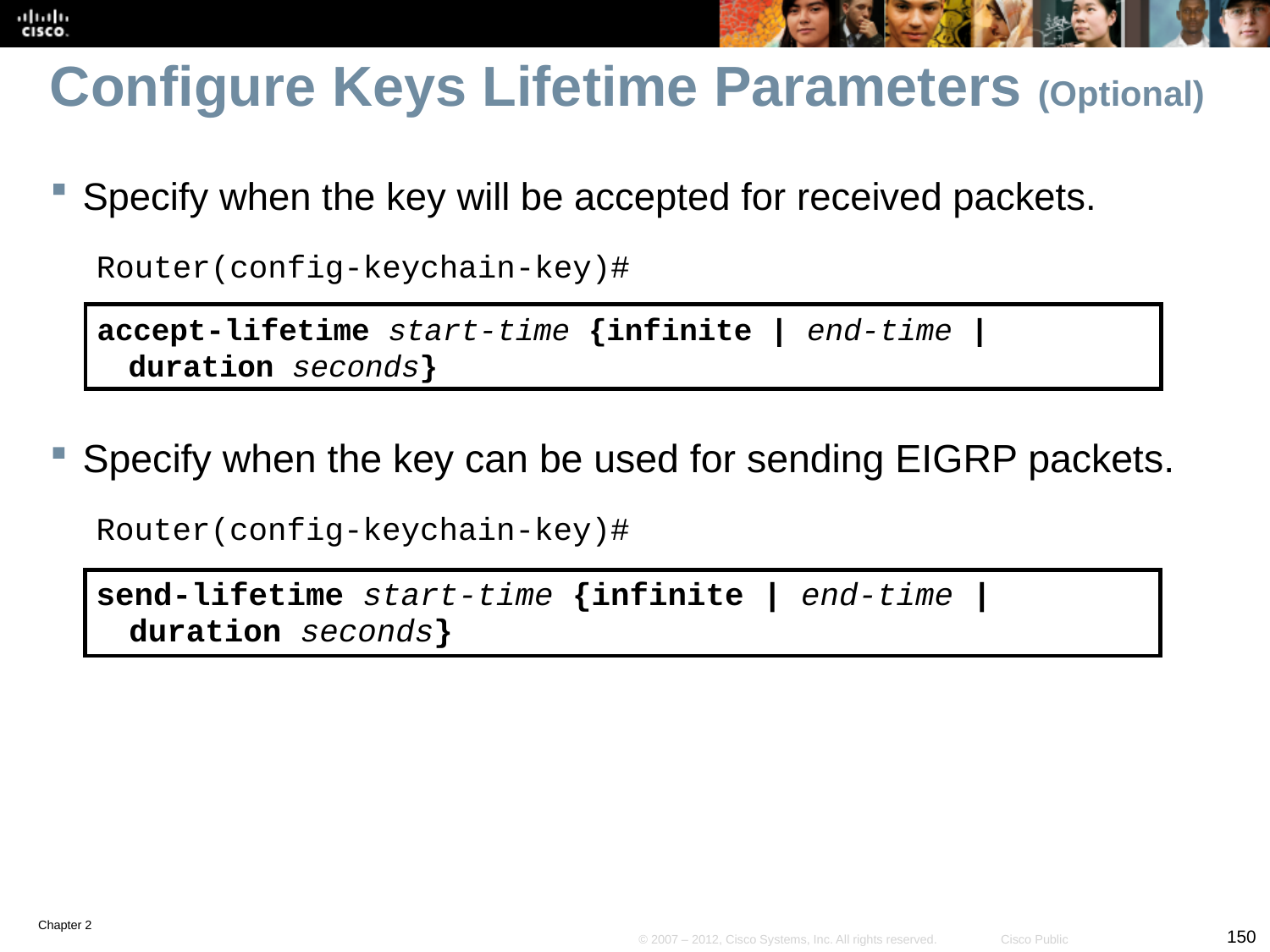

# Configure Keys Lifetime Parameters (Optional)
Specify when the key will be accepted for received packets.

Router(config-keychain-key)#
accept-lifetime start-time {infinite | end-time | duration seconds}
Specify when the key can be used for sending EIGRP packets.

Router(config-keychain-key)#
send-lifetime start-time {infinite | end-time | duration seconds}